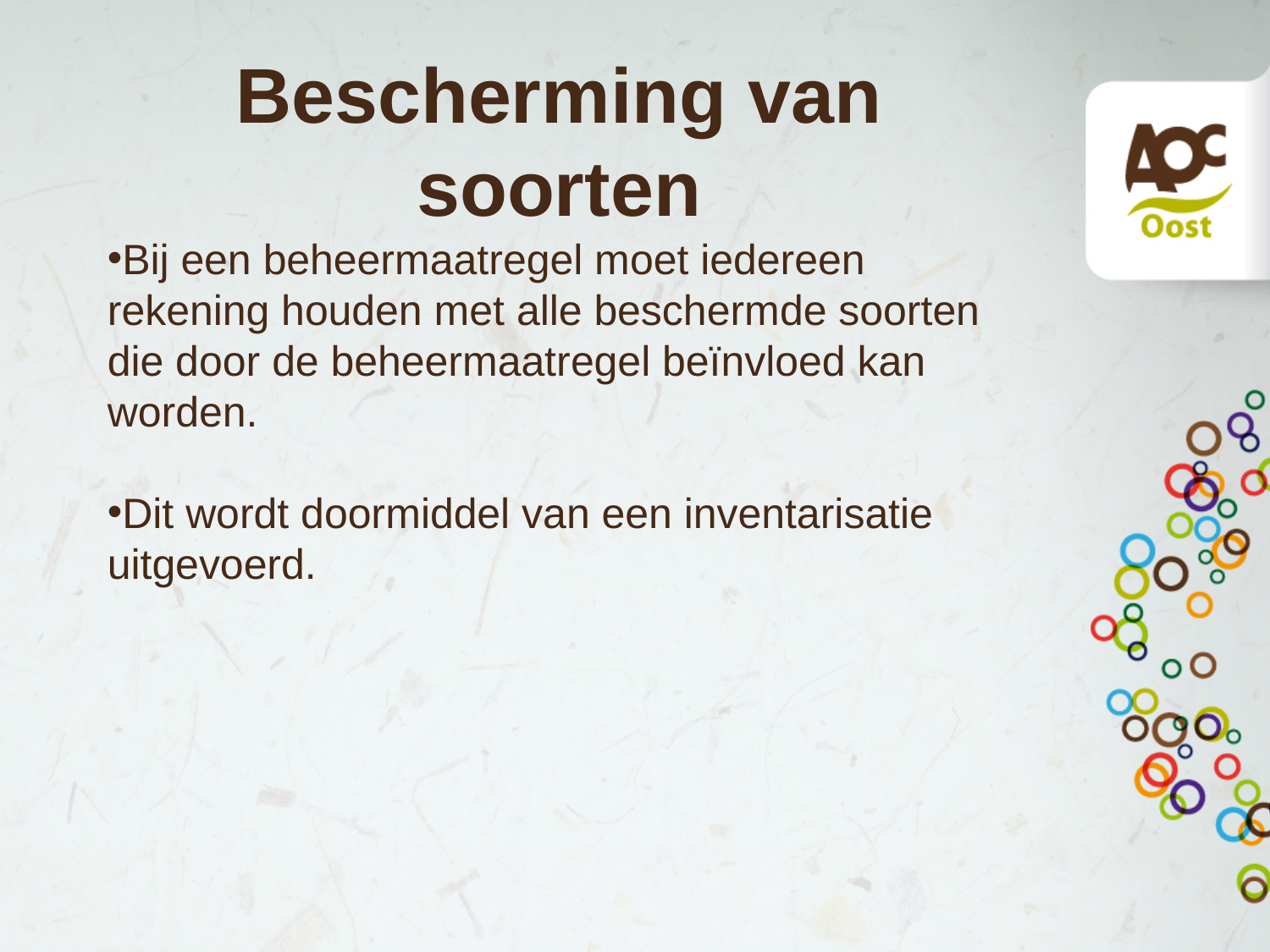

# Bescherming van soorten
Bij een beheermaatregel moet iedereen rekening houden met alle beschermde soorten die door de beheermaatregel beïnvloed kan worden.

Dit wordt doormiddel van een inventarisatie uitgevoerd.